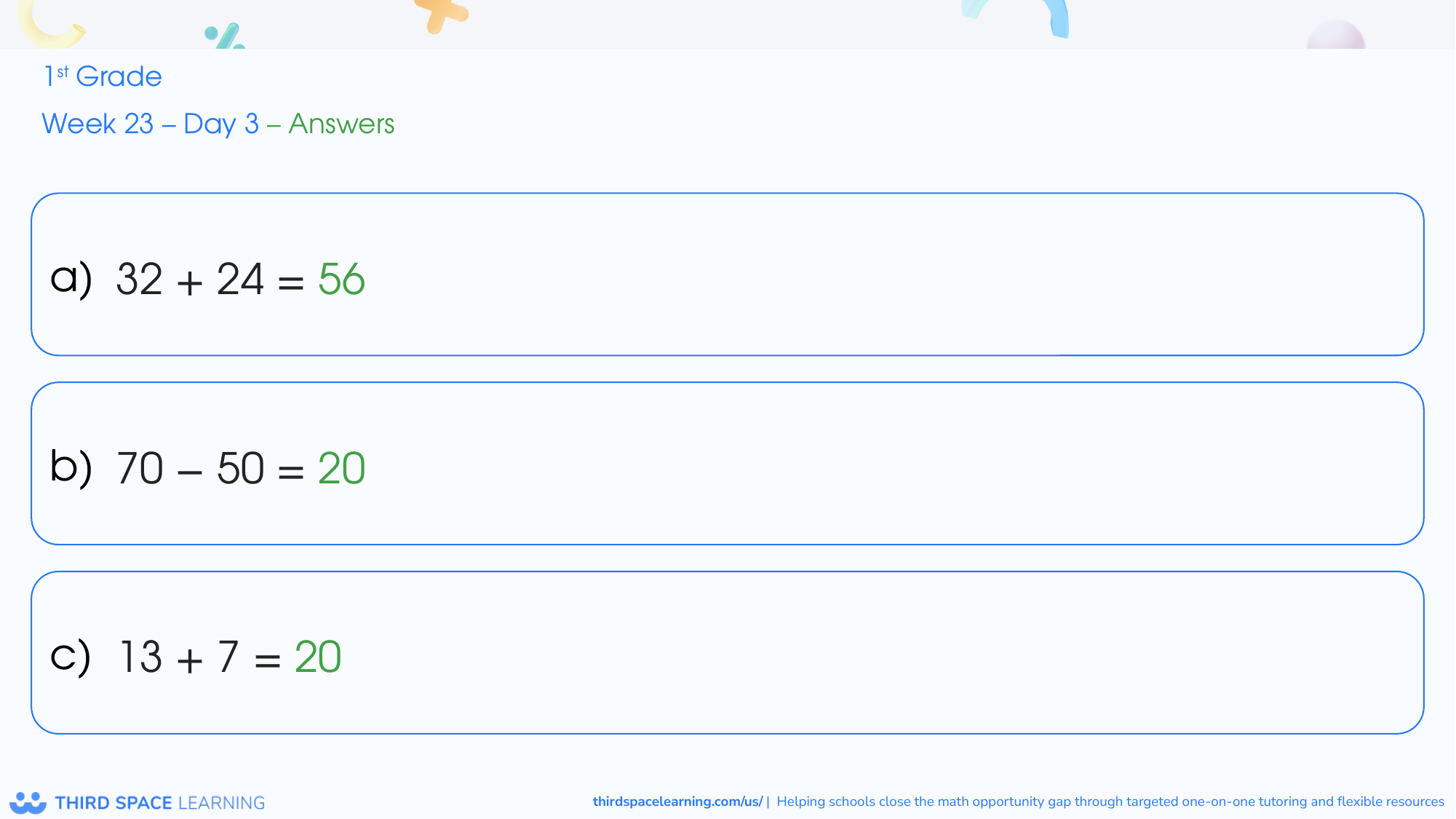

1st Grade
Week 23 – Day 3 – Answers
32 + 24 = 56
70 − 50 = 20
13 + 7 = 20